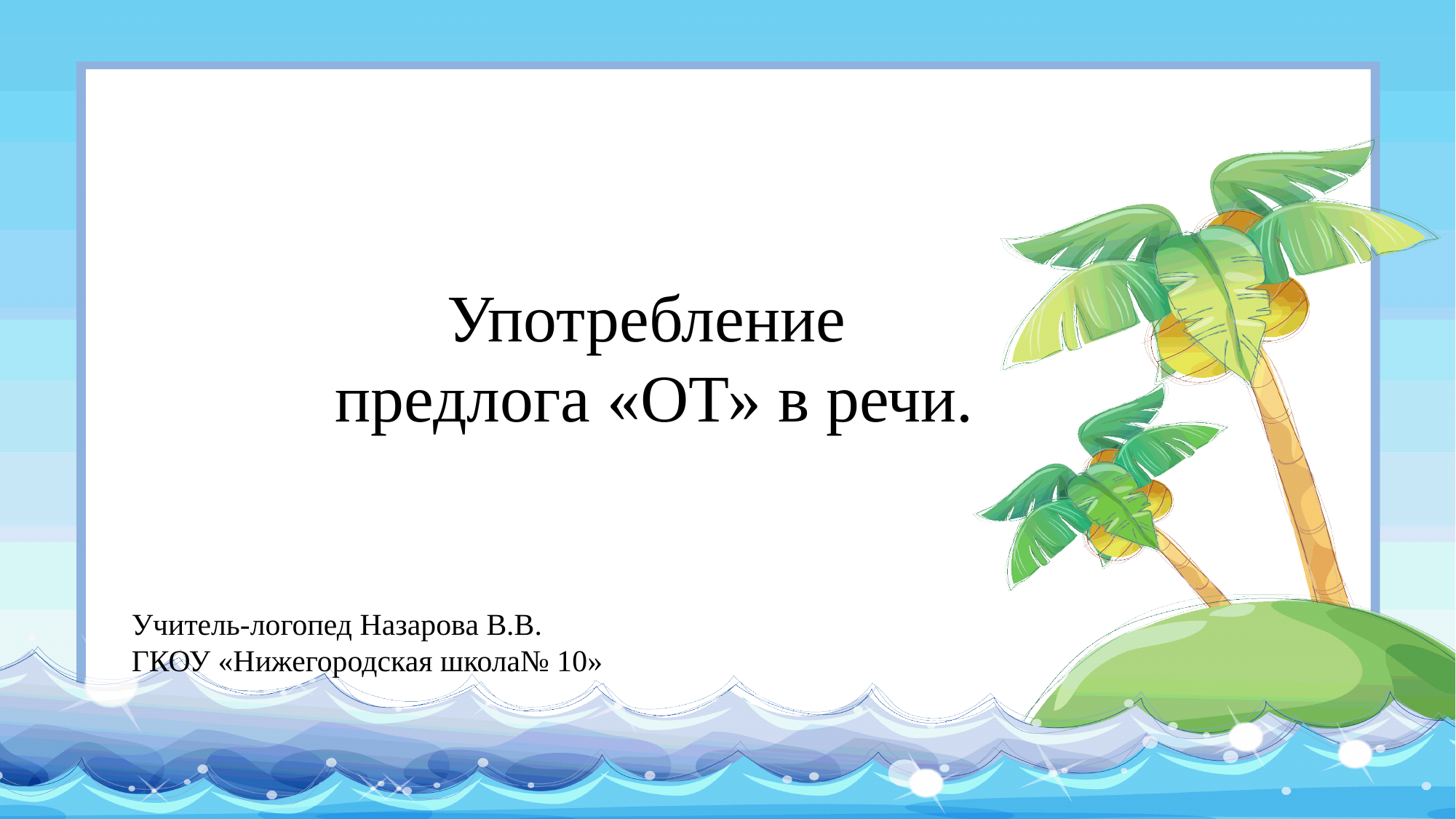

Употребление
предлога «ОТ» в речи.
Учитель-логопед Назарова В.В.
ГКОУ «Нижегородская школа№ 10»